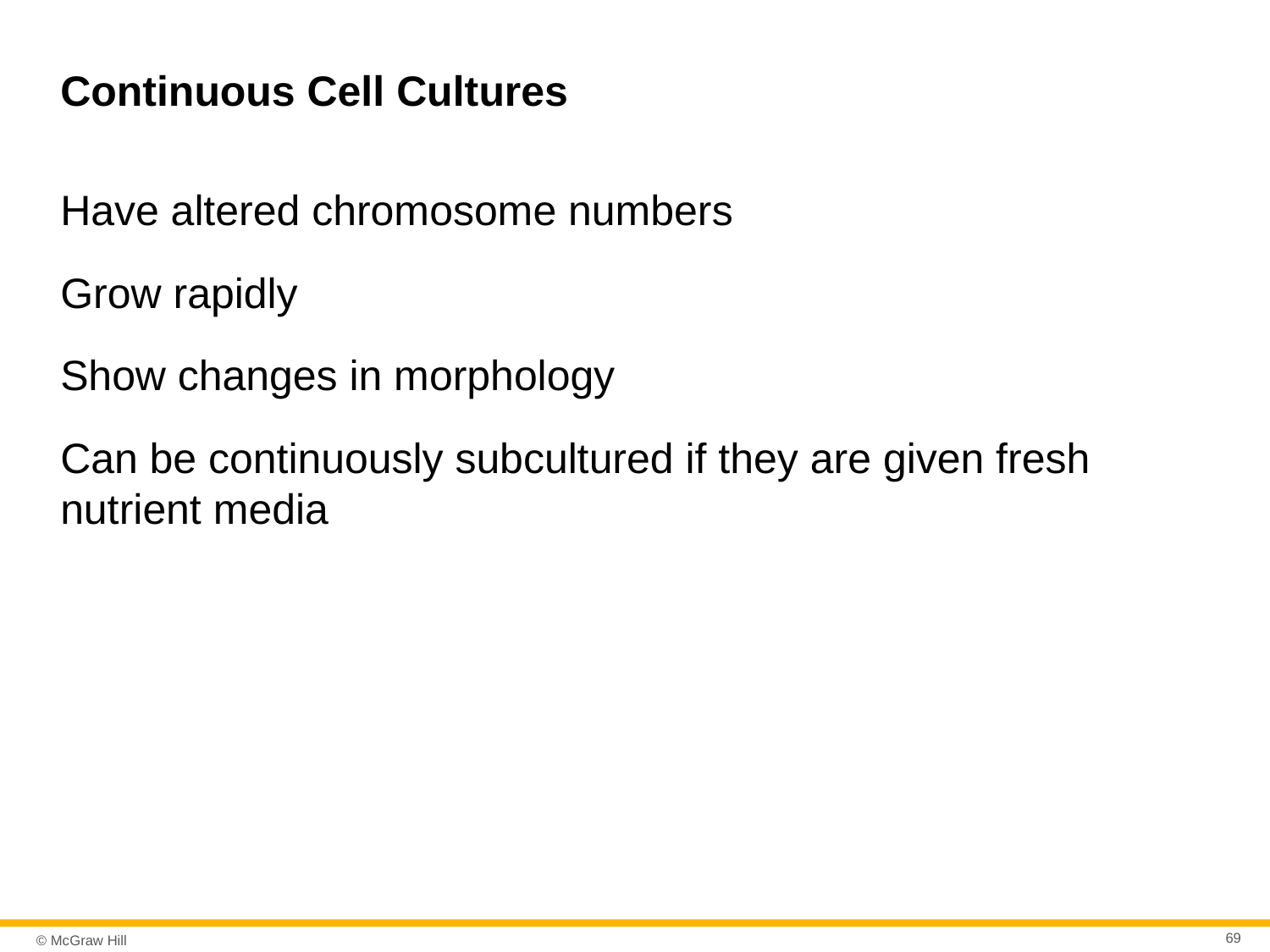

# Continuous Cell Cultures
Have altered chromosome numbers
Grow rapidly
Show changes in morphology
Can be continuously subcultured if they are given fresh nutrient media